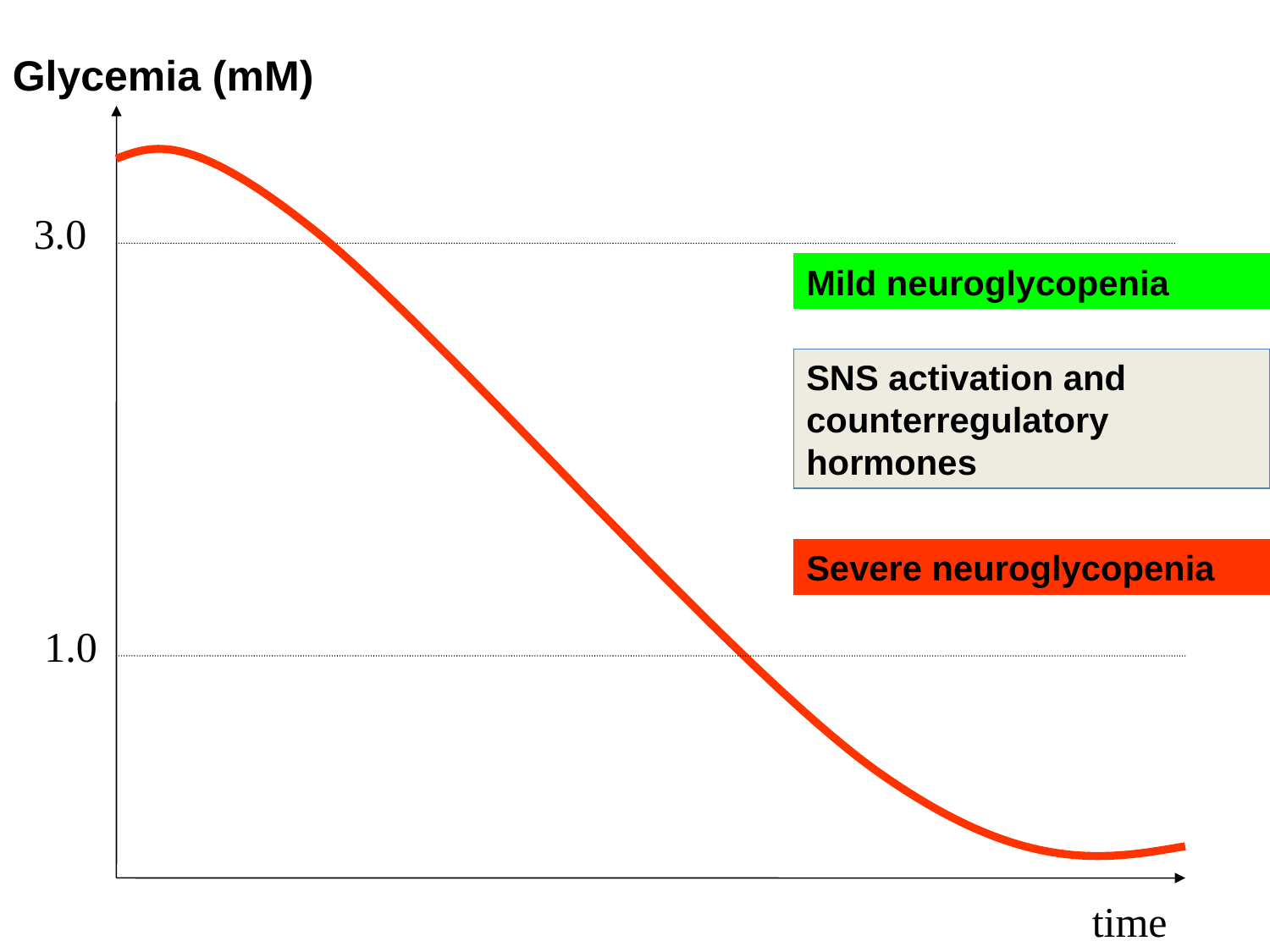

Glycemia (mM)

3.0

Mild neuroglycopenia
SNS activation and counterregulatory hormones
Severe neuroglycopenia
1.0

time